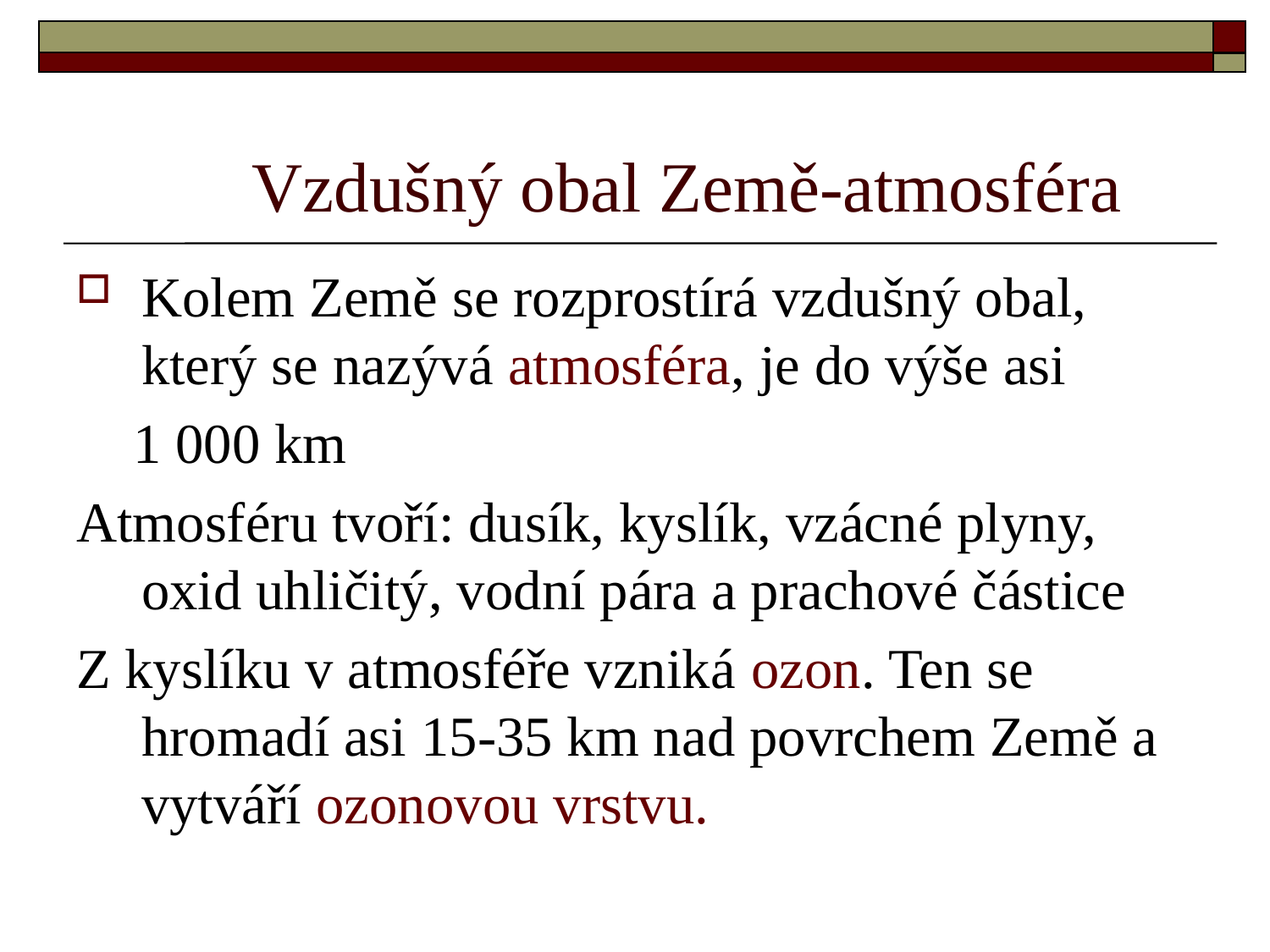

# Vzdušný obal Země-atmosféra
Kolem Země se rozprostírá vzdušný obal, který se nazývá atmosféra, je do výše asi
    1 000 km
Atmosféru tvoří: dusík, kyslík, vzácné plyny, oxid uhličitý, vodní pára a prachové částice
Z kyslíku v atmosféře vzniká ozon. Ten se hromadí asi 15-35 km nad povrchem Země a vytváří ozonovou vrstvu.